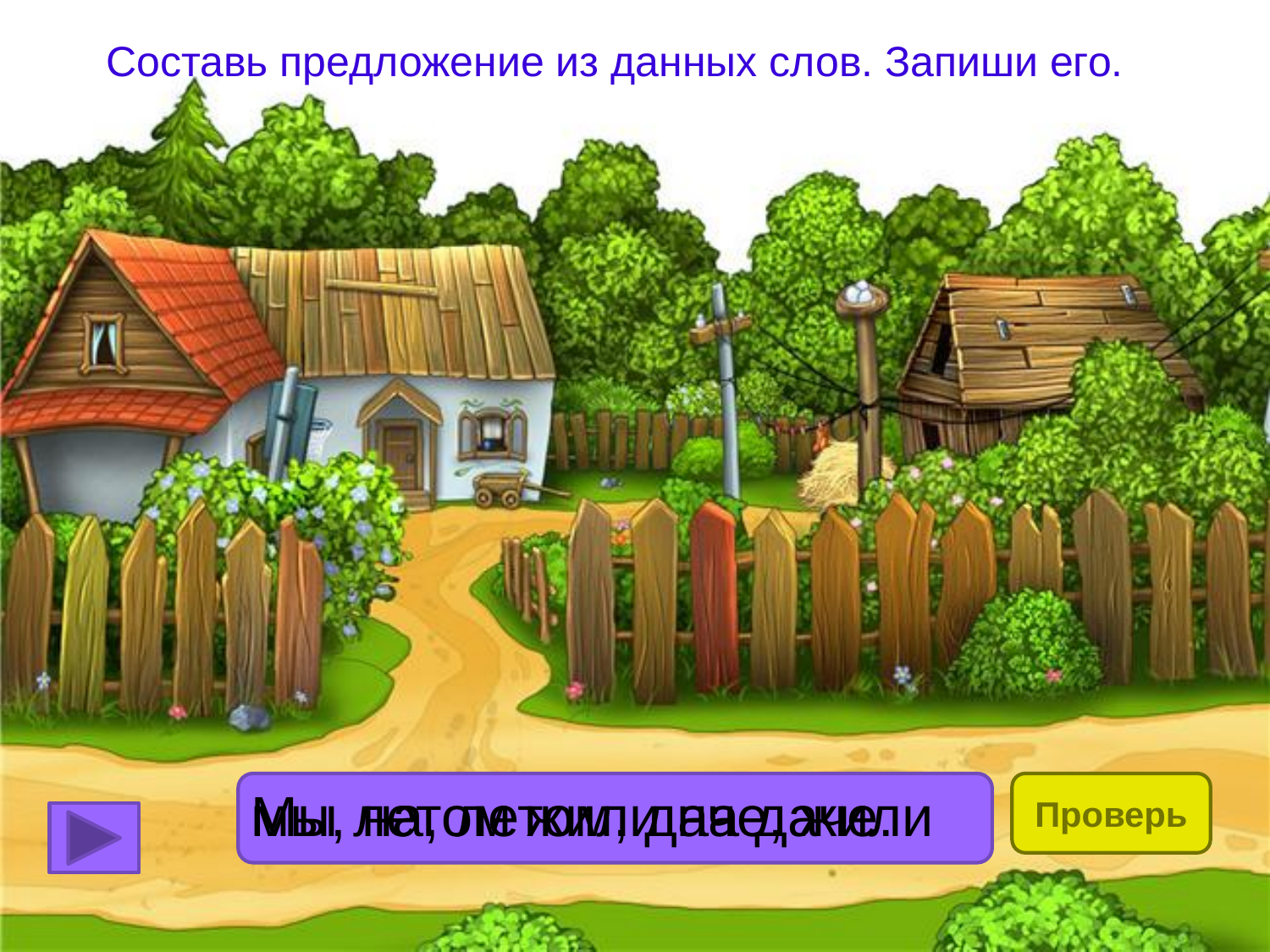

# Составь предложение из данных слов. Запиши его.

мы, на, летом, даче, жили
Мы летом жили на даче.
Проверь